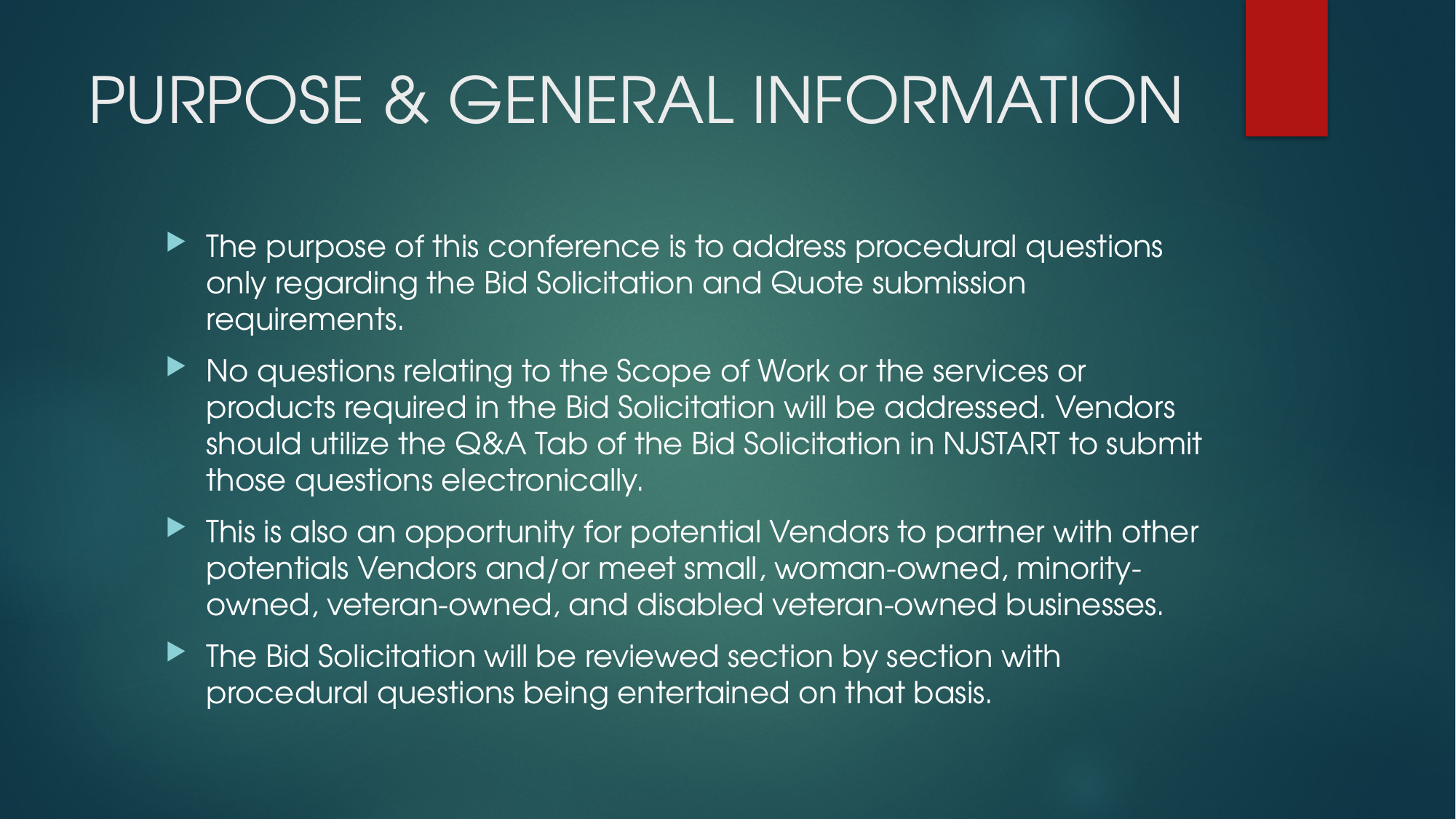

# PURPOSE & GENERAL INFORMATION
The purpose of this conference is to address procedural questions only regarding the Bid Solicitation and Quote submission requirements.
No questions relating to the Scope of Work or the services or products required in the Bid Solicitation will be addressed. Vendors should utilize the Q&A Tab of the Bid Solicitation in NJSTART to submit those questions electronically.
This is also an opportunity for potential Vendors to partner with other potentials Vendors and/or meet small, woman-owned, minority-owned, veteran-owned, and disabled veteran-owned businesses.
The Bid Solicitation will be reviewed section by section with procedural questions being entertained on that basis.